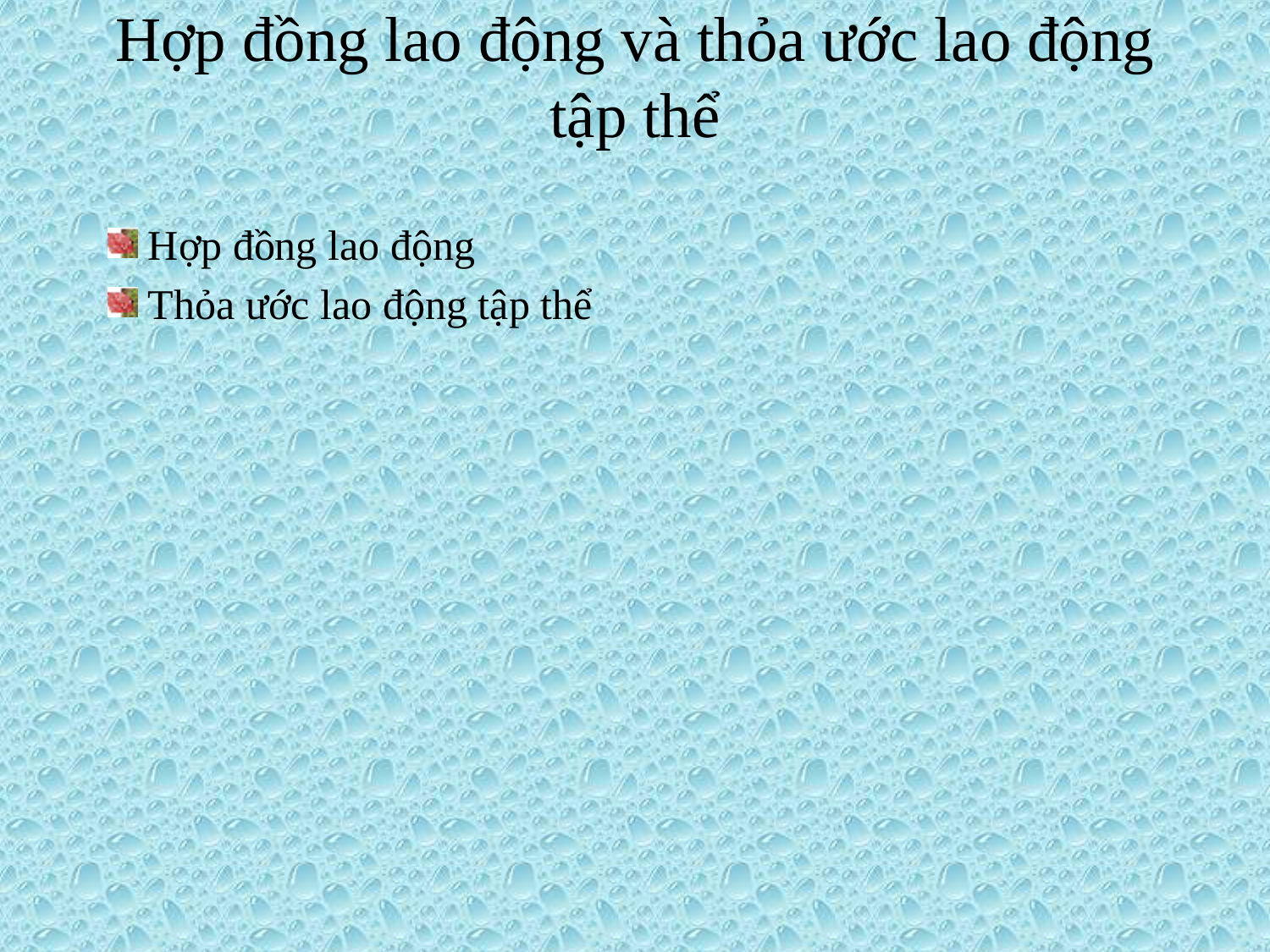

# Hợp đồng lao động và thỏa ước lao động tập thể
 Hợp đồng lao động
 Thỏa ước lao động tập thể